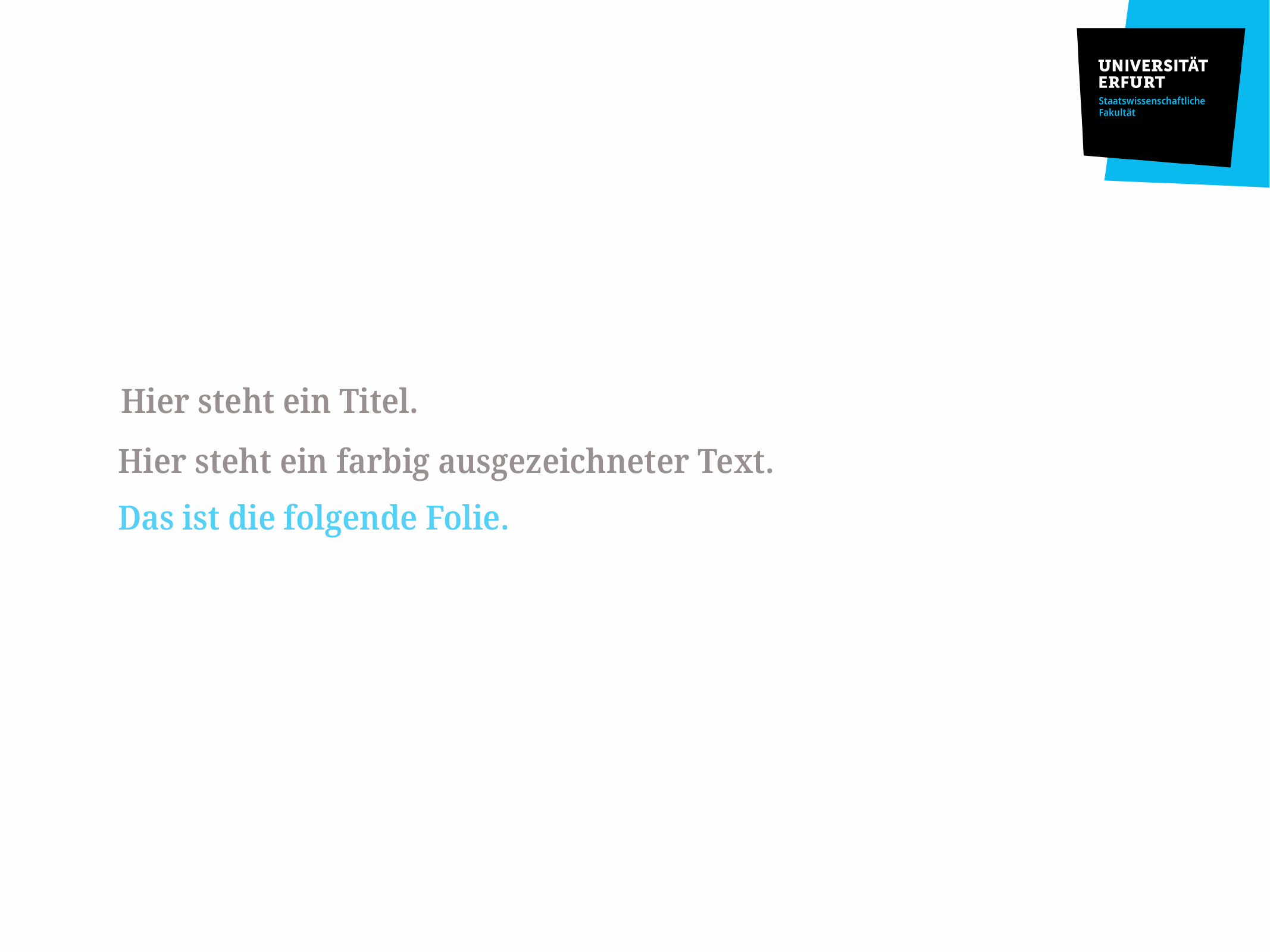

Hier steht ein Titel.
Hier steht ein farbig ausgezeichneter Text.
Das ist die folgende Folie.